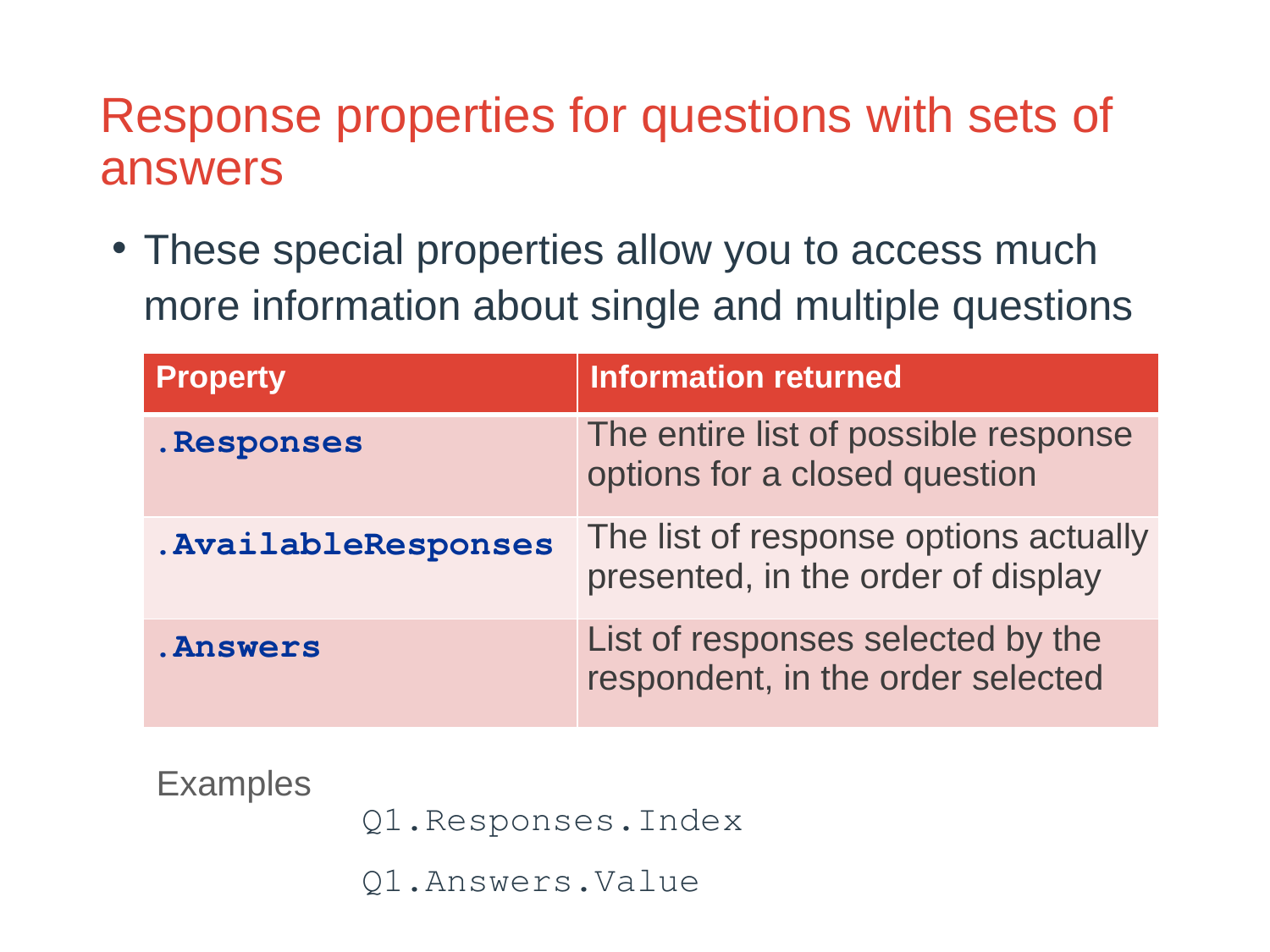

# Response properties for questions with sets of answers
These special properties allow you to access much more information about single and multiple questions
| Property | Information returned |
| --- | --- |
| .Responses | The entire list of possible response options for a closed question |
| .AvailableResponses | The list of response options actually presented, in the order of display |
| .Answers | List of responses selected by the respondent, in the order selected |
Examples
Q1.Responses.Index
Q1.Answers.Value